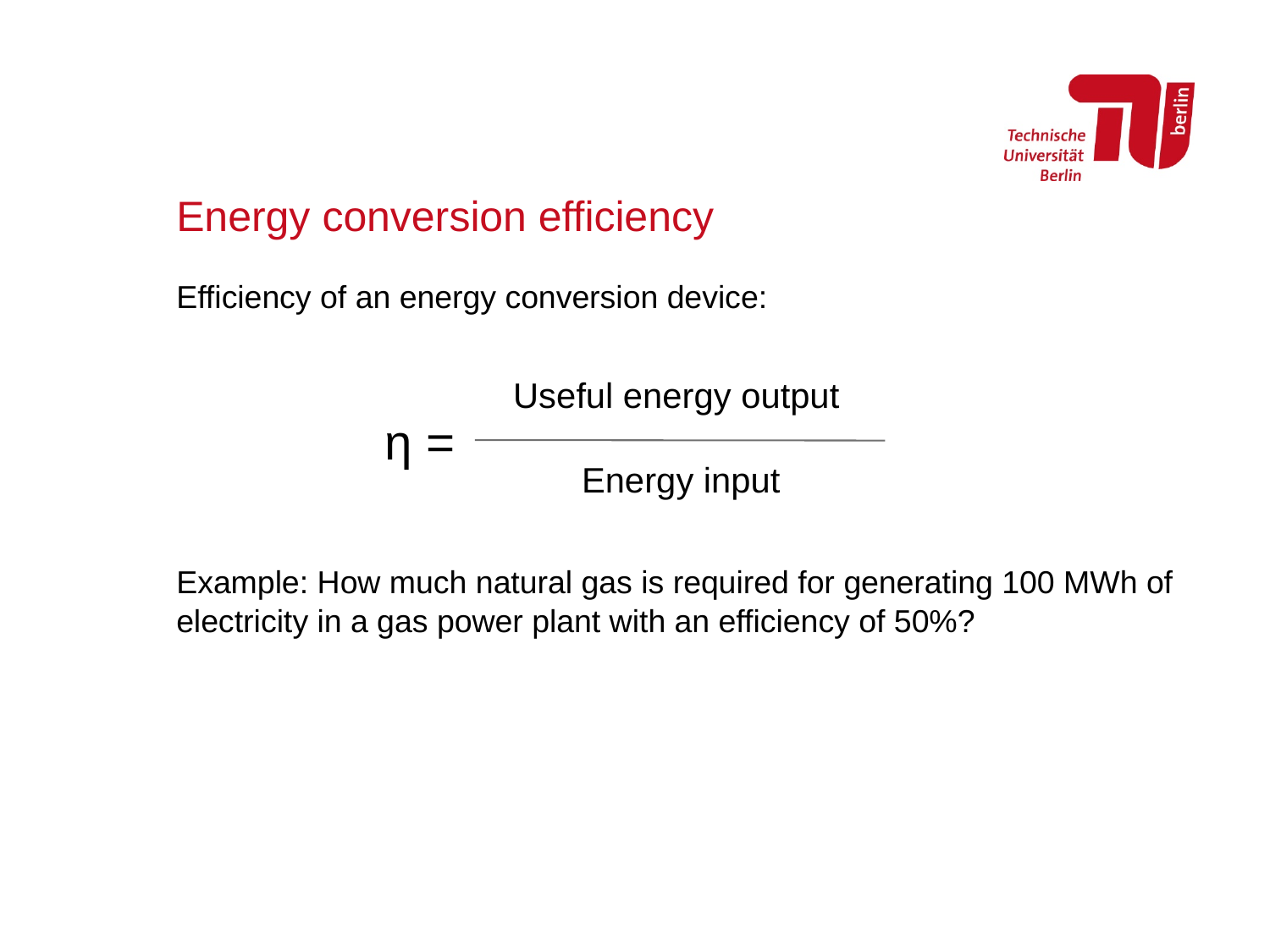

# Energy conversion efficiency
Efficiency of an energy conversion device:

Example: How much natural gas is required for generating 100 MWh of electricity in a gas power plant with an efficiency of 50%?

Useful energy output

η =
Energy input